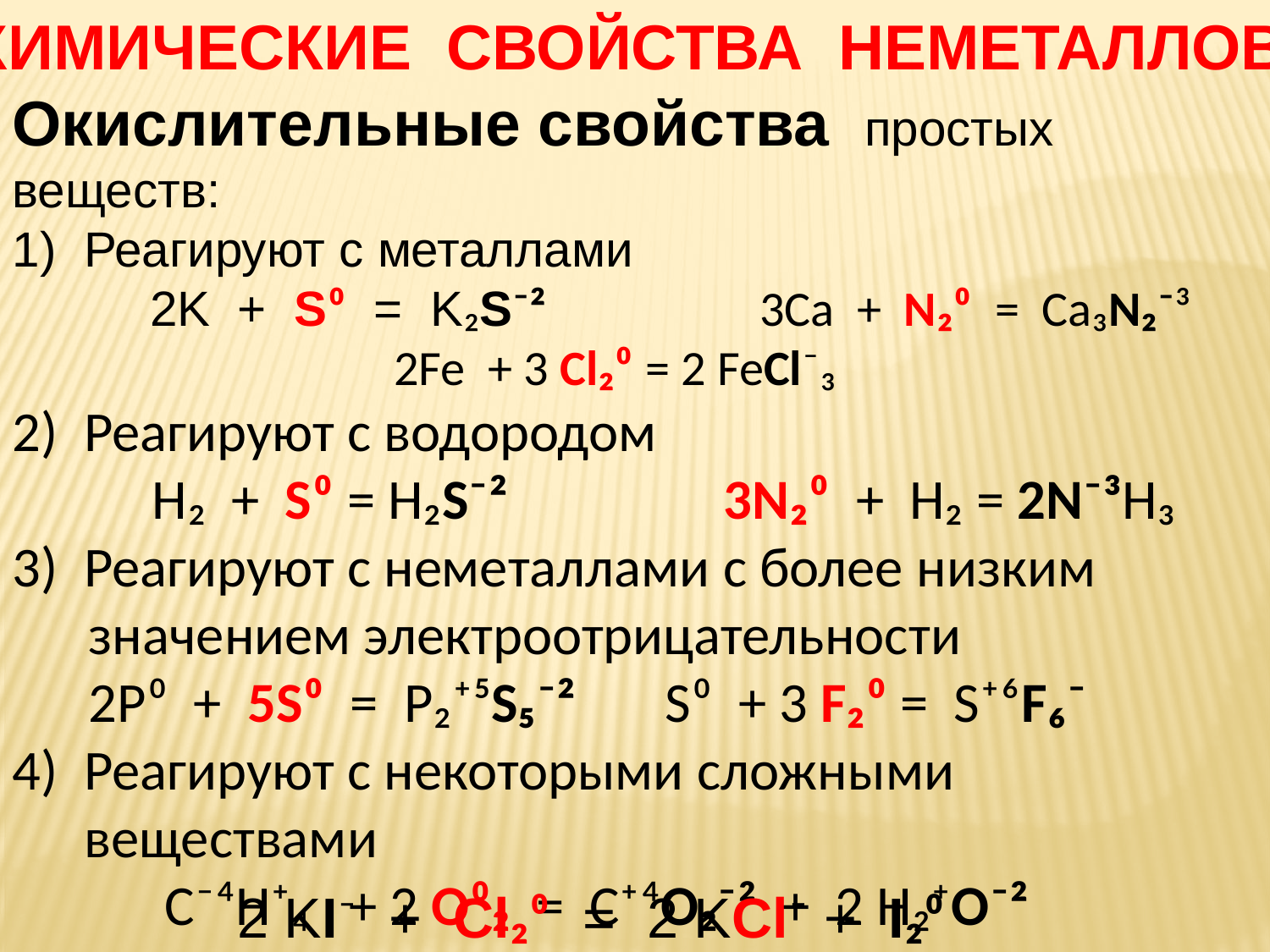

ХИМИЧЕСКИЕ  СВОЙСТВА  НЕМЕТАЛЛОВ
Окислительные свойства  простых  веществ:
Реагируют с металлами
          2K  +  S⁰  =  K₂S⁻²                   3Ca  +  N₂⁰  =  Ca₃N₂⁻³
                                  2Fe  + 3 Cl₂⁰ = 2 FeCl⁻₃
Реагируют с водородом
           H₂  +  S⁰ = H₂S⁻²                 3N₂⁰  +  H₂ = 2N⁻³H₃
Реагируют с неметаллами с более низким
      значением электроотрицательности
      2P⁰  +  5S⁰  =  P₂⁺⁵S₅⁻²       S⁰  + 3 F₂⁰ =  S⁺⁶F₆⁻
Реагируют с некоторыми сложными веществами
            C⁻⁴H⁺₄   + 2 O⁰₂  =  C⁺⁴O₂⁻²  +  2 H₂⁺O⁻²
2 KI⁻  +  Cl₂⁰  =  2 KCl⁻ +  I₂⁰